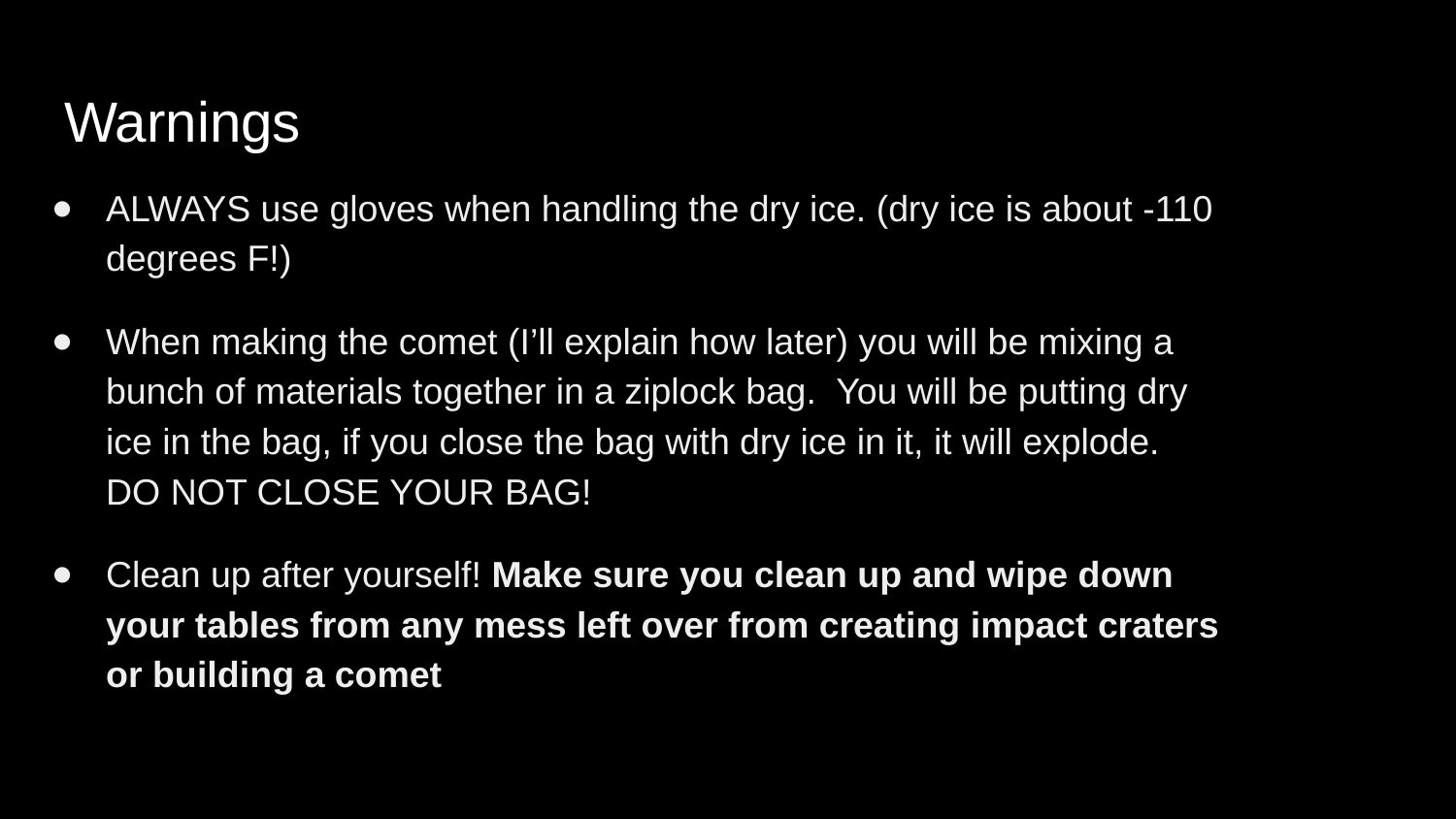

# Warnings
ALWAYS use gloves when handling the dry ice. (dry ice is about -110 degrees F!)
When making the comet (I’ll explain how later) you will be mixing a bunch of materials together in a ziplock bag.  You will be putting dry ice in the bag, if you close the bag with dry ice in it, it will explode.  DO NOT CLOSE YOUR BAG!
Clean up after yourself! Make sure you clean up and wipe down your tables from any mess left over from creating impact craters or building a comet